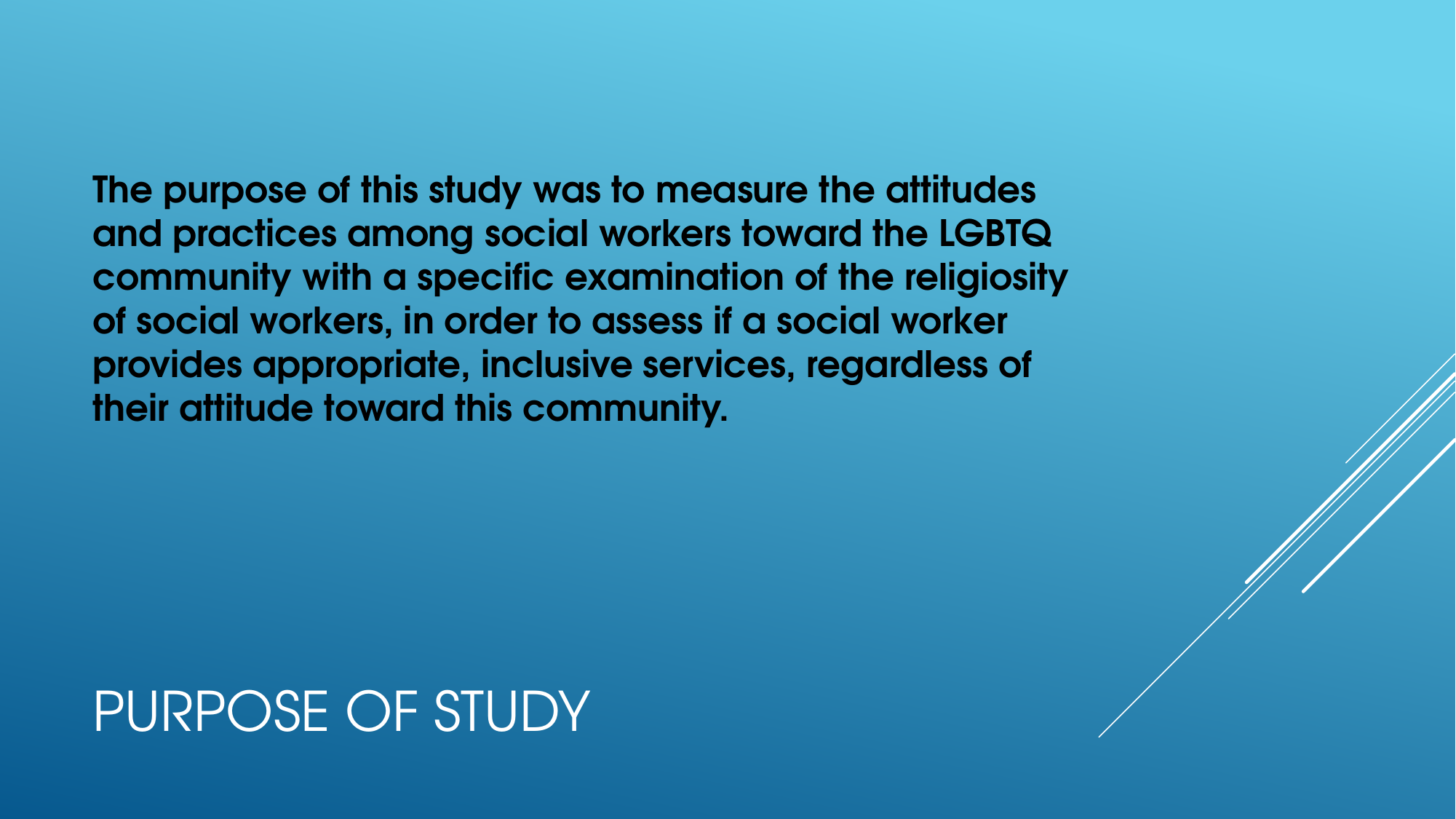

The purpose of this study was to measure the attitudes and practices among social workers toward the LGBTQ community with a specific examination of the religiosity of social workers, in order to assess if a social worker provides appropriate, inclusive services, regardless of their attitude toward this community.
# Purpose of study